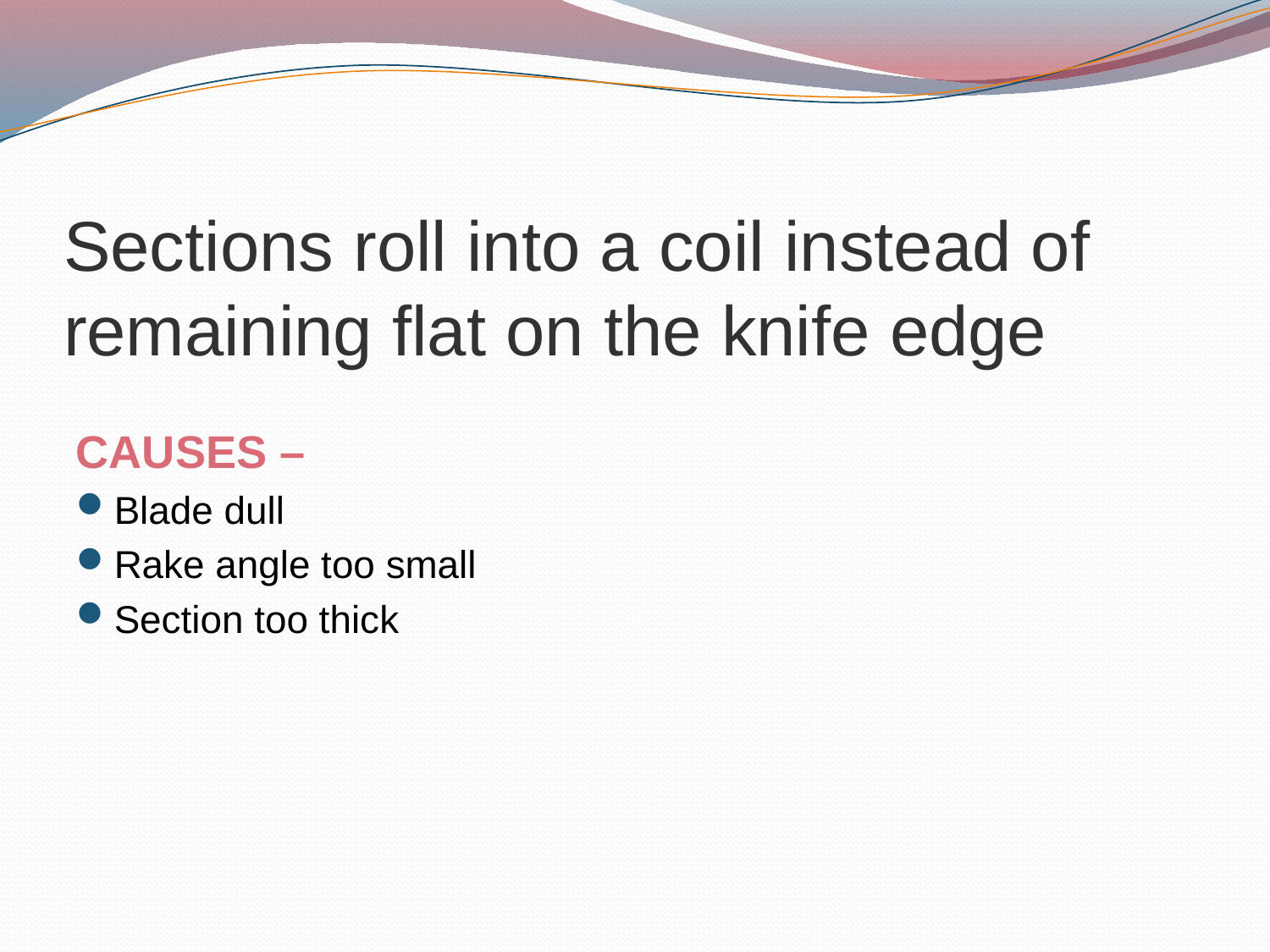

# Sections roll into a coil instead of remaining flat on the knife edge
CAUSES –
Blade dull
Rake angle too small
Section too thick